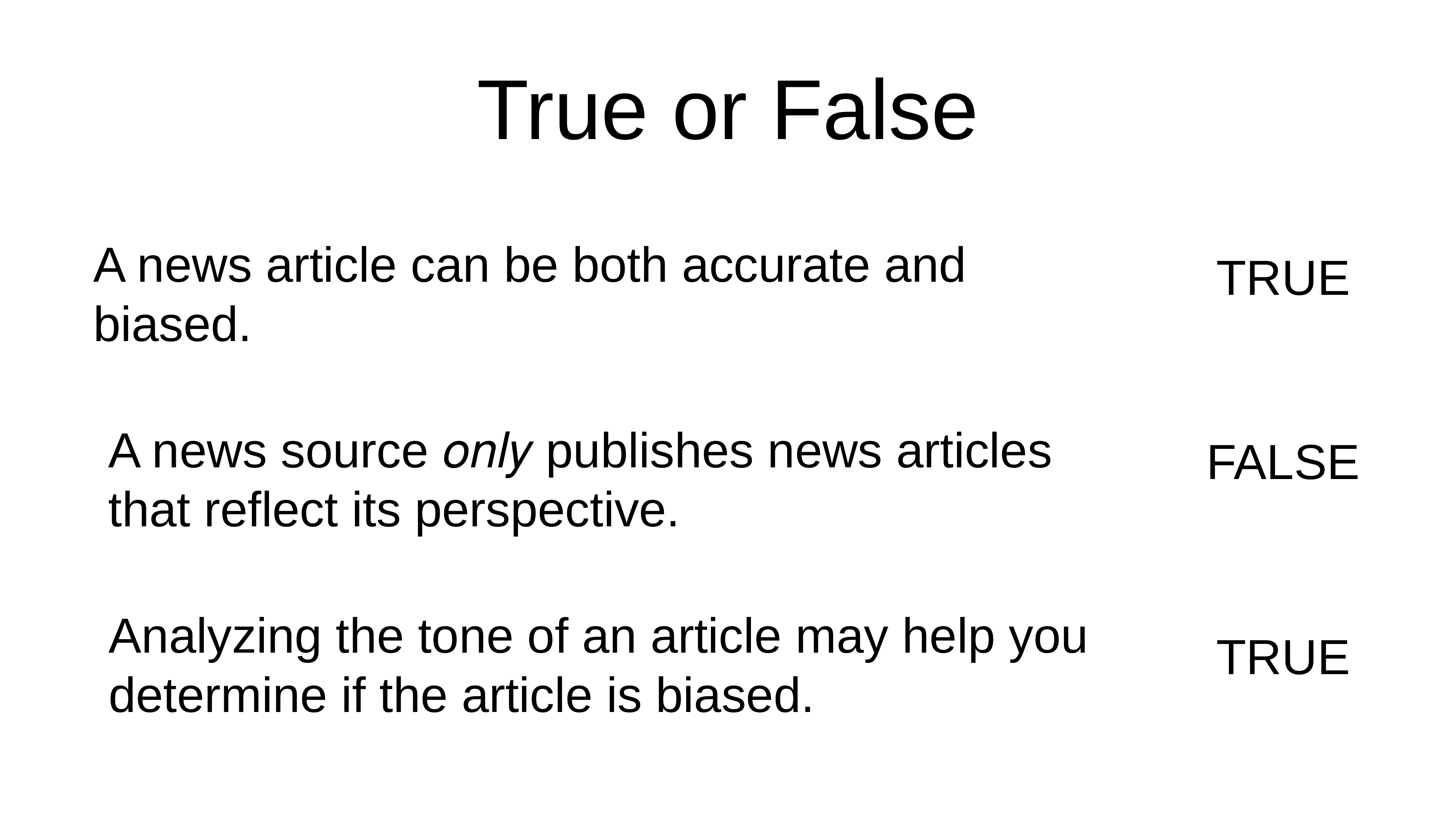

# True or False

A news article can be both accurate and biased.

TRUE

FALSE
A news source only publishes news articles
that reflect its perspective.

TRUE
Analyzing the tone of an article may help you
determine if the article is biased.